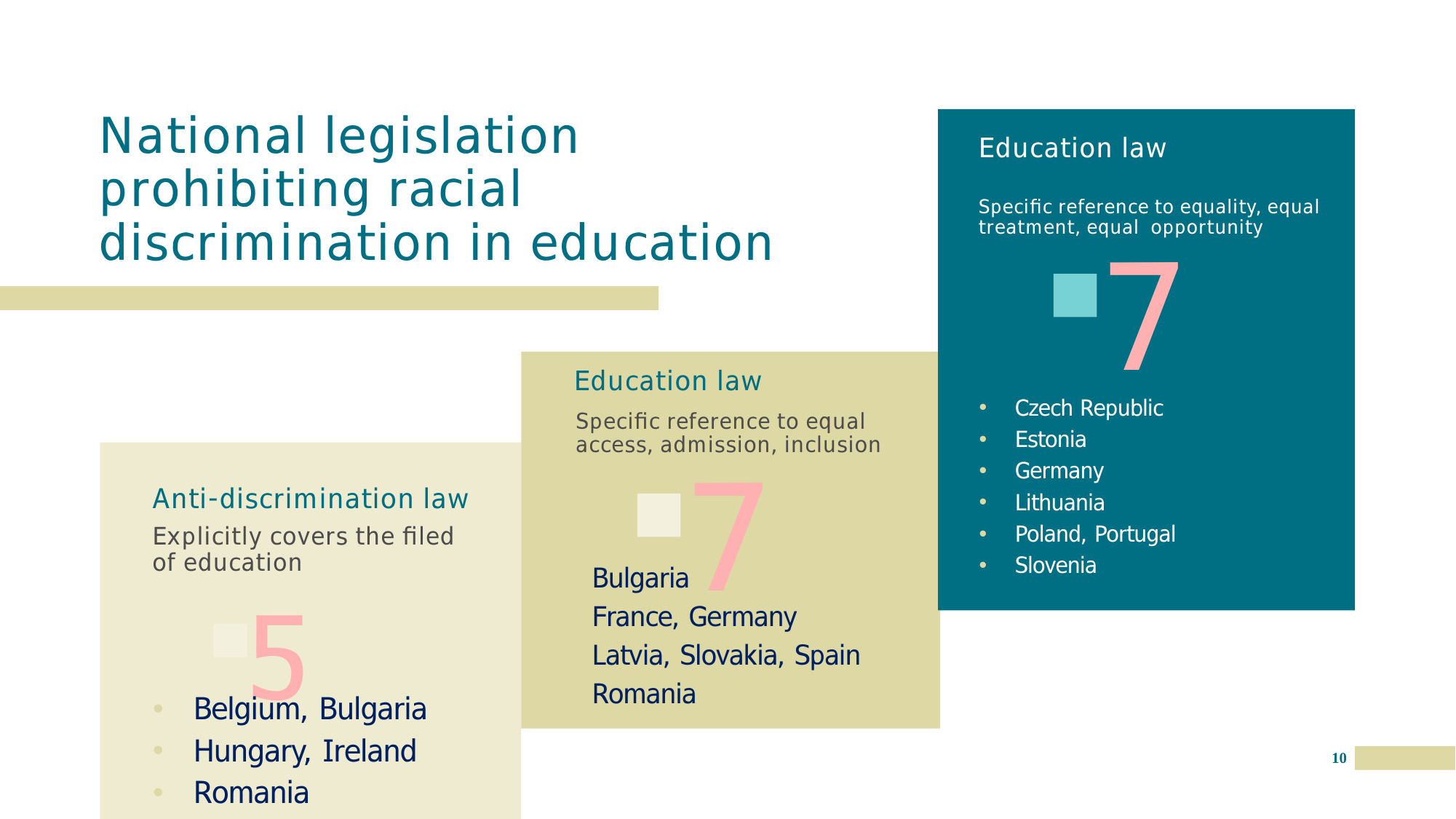

# National legislation prohibiting racial discrimination in education
Education law
Specific reference to equality, equal treatment, equal  opportunity
7
Education law
Czech Republic
Estonia
Germany
Lithuania
Poland, Portugal
Slovenia
Specific reference to equal access, admission, inclusion
Anti-discrimination law
7
Explicitly covers the filed of education
Bulgaria
France, Germany
Latvia, Slovakia, Spain
Romania
5
Belgium, Bulgaria
Hungary, Ireland
Romania
10